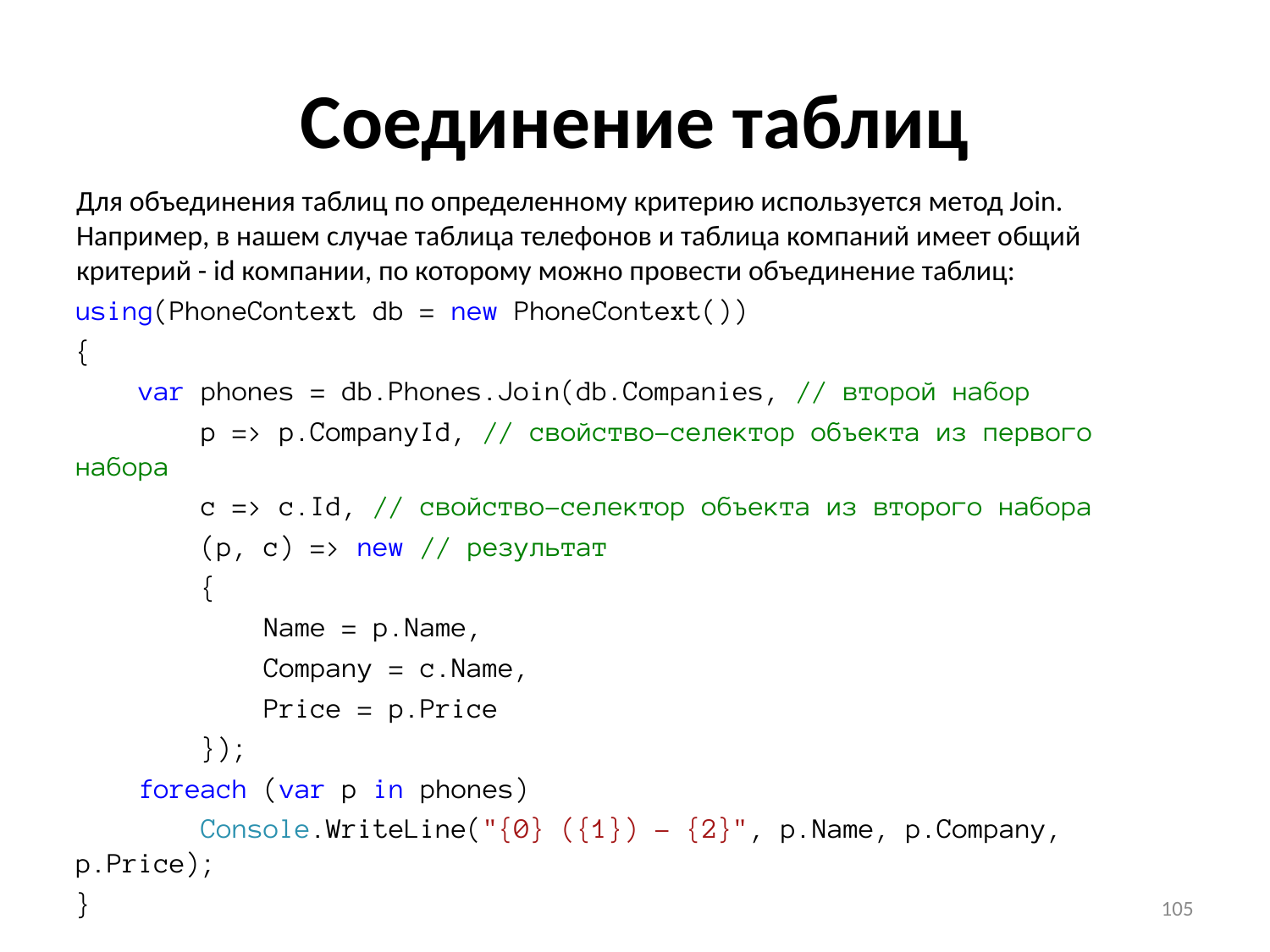

# Соединение таблиц
Для объединения таблиц по определенному критерию используется метод Join. Например, в нашем случае таблица телефонов и таблица компаний имеет общий критерий - id компании, по которому можно провести объединение таблиц:
using(PhoneContext db = new PhoneContext())
{
    var phones = db.Phones.Join(db.Companies, // второй набор
        p => p.CompanyId, // свойство-селектор объекта из первого набора
        c => c.Id, // свойство-селектор объекта из второго набора
        (p, c) => new // результат
        {
            Name = p.Name,
            Company = c.Name,
            Price = p.Price
        });
    foreach (var p in phones)
        Console.WriteLine("{0} ({1}) - {2}", p.Name, p.Company, p.Price);
}
105